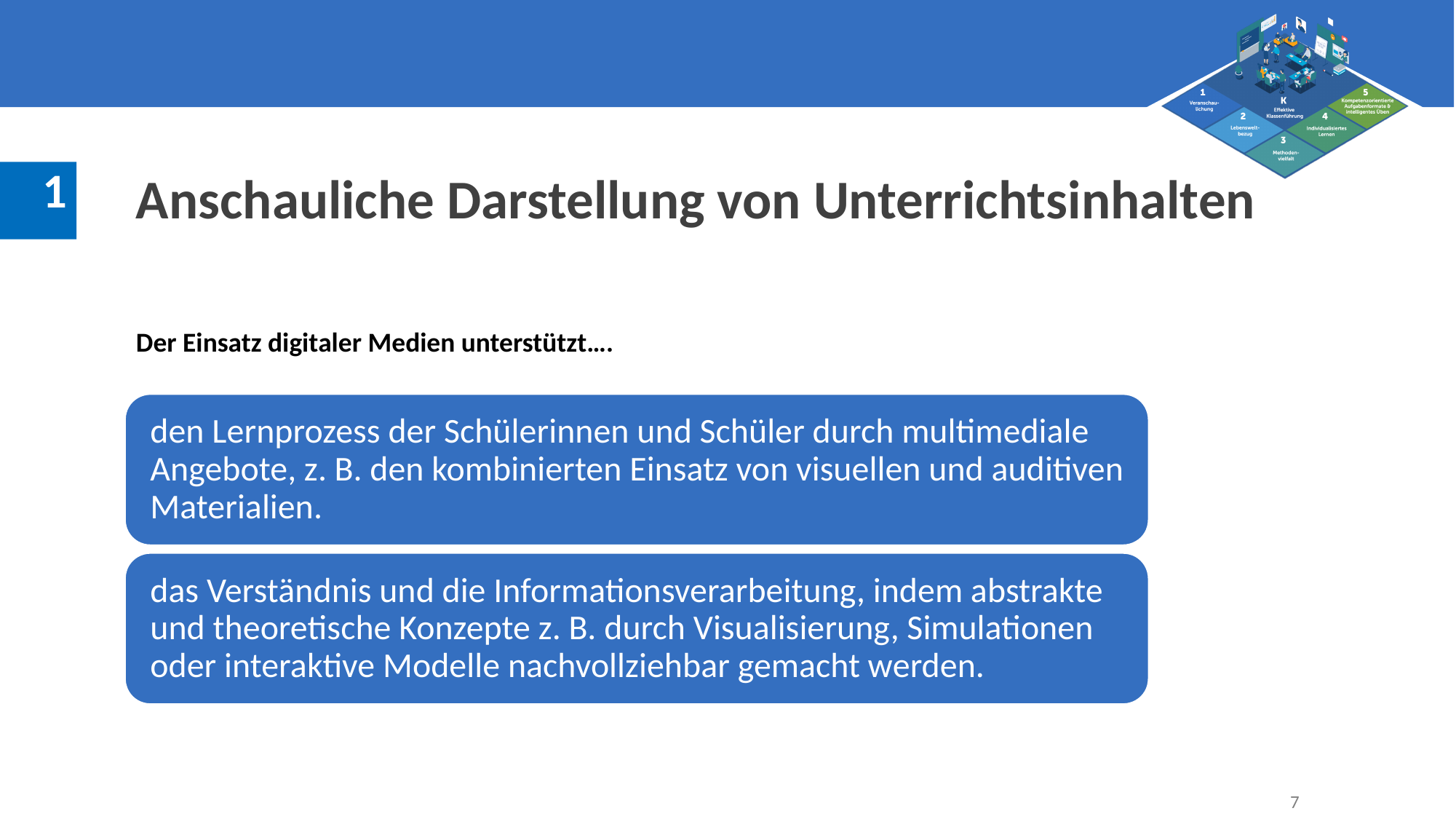

Anschauliche Darstellung von Unterrichtsinhalten
Der Einsatz digitaler Medien unterstützt….

den Lernprozess der Schülerinnen und Schüler durch multimediale Angebote, z. B. den kombinierten Einsatz von visuellen und auditiven Materialien.
das Verständnis und die Informationsverarbeitung, indem abstrakte und theoretische Konzepte z. B. durch Visualisierung, Simulationen oder interaktive Modelle nachvollziehbar gemacht werden.
7